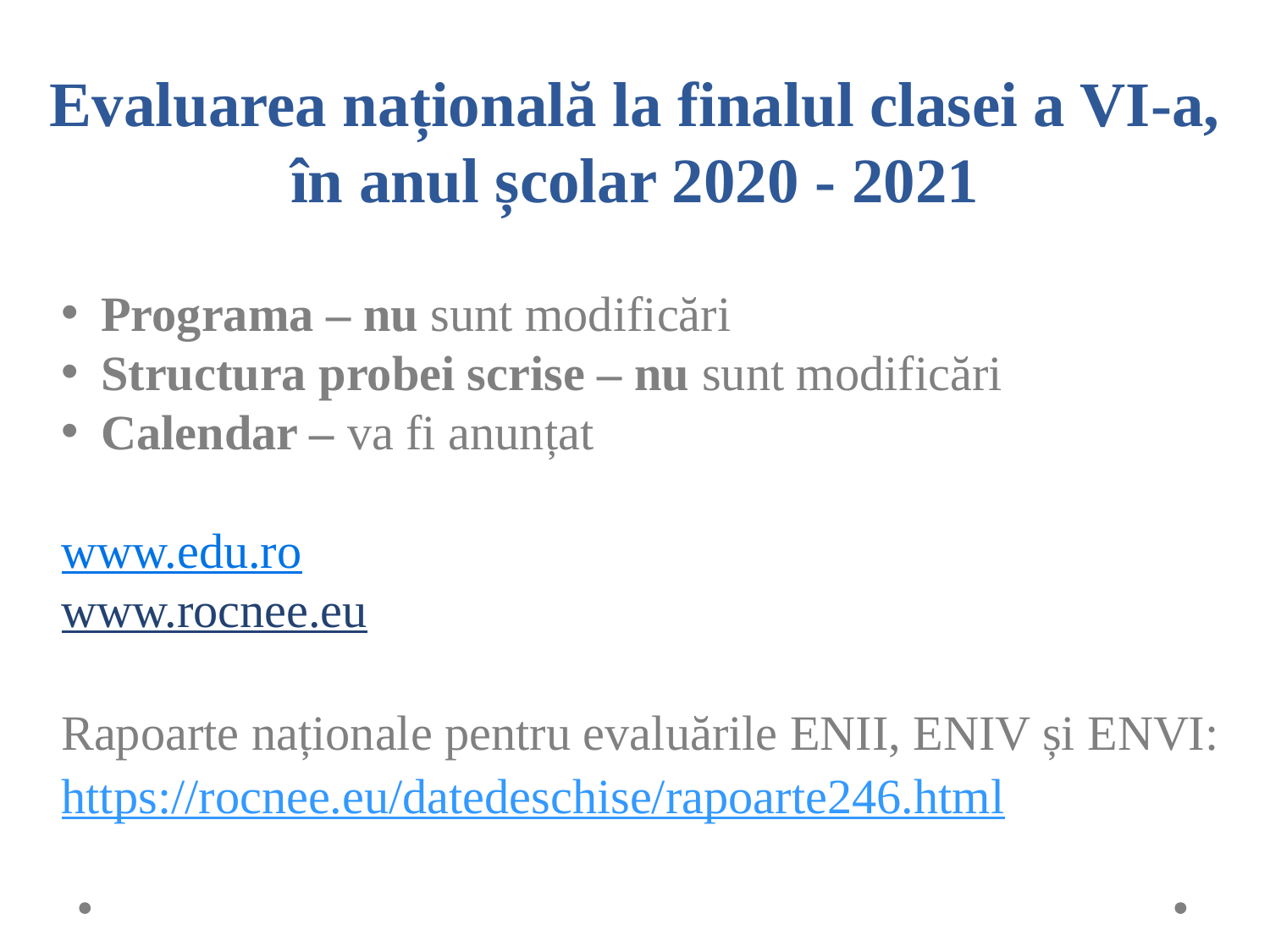

# Evaluarea națională la finalul clasei a VI-a, în anul școlar 2020 - 2021
Programa – nu sunt modificări
Structura probei scrise – nu sunt modificări
Calendar – va fi anunțat

www.edu.ro
www.rocnee.eu

Rapoarte naționale pentru evaluările ENII, ENIV și ENVI: https://rocnee.eu/datedeschise/rapoarte246.html